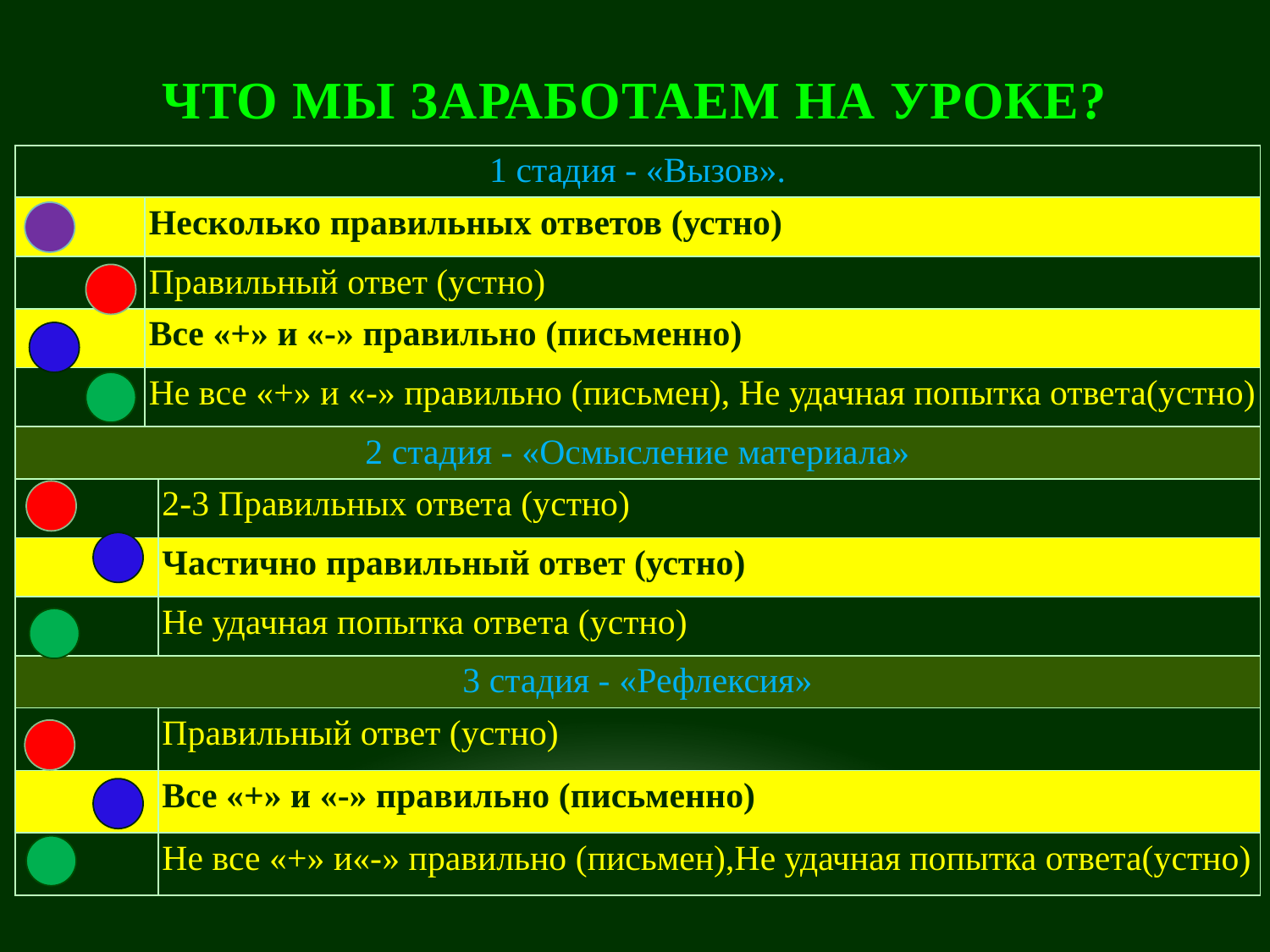

# Что мы заработаем на уроке?
| 1 стадия - «Вызов». |  |  |
| --- | --- | --- |
|  | Несколько правильных ответов (устно) |  |
|  | Правильный ответ (устно) |  |
|  | Все «+» и «-» правильно (письменно) |  |
|  | Не все «+» и «-» правильно (письмен), Не удачная попытка ответа(устно) |  |
| 2 стадия - «Осмысление материала» |  |  |
|  |  | 2-3 Правильных ответа (устно) |
|  |  | Частично правильный ответ (устно) |
|  |  | Не удачная попытка ответа (устно) |
| 3 стадия - «Рефлексия» |  |  |
|  |  | Правильный ответ (устно) |
|  |  | Все «+» и «-» правильно (письменно) |
|  |  | Не все «+» и«-» правильно (письмен),Не удачная попытка ответа(устно) |